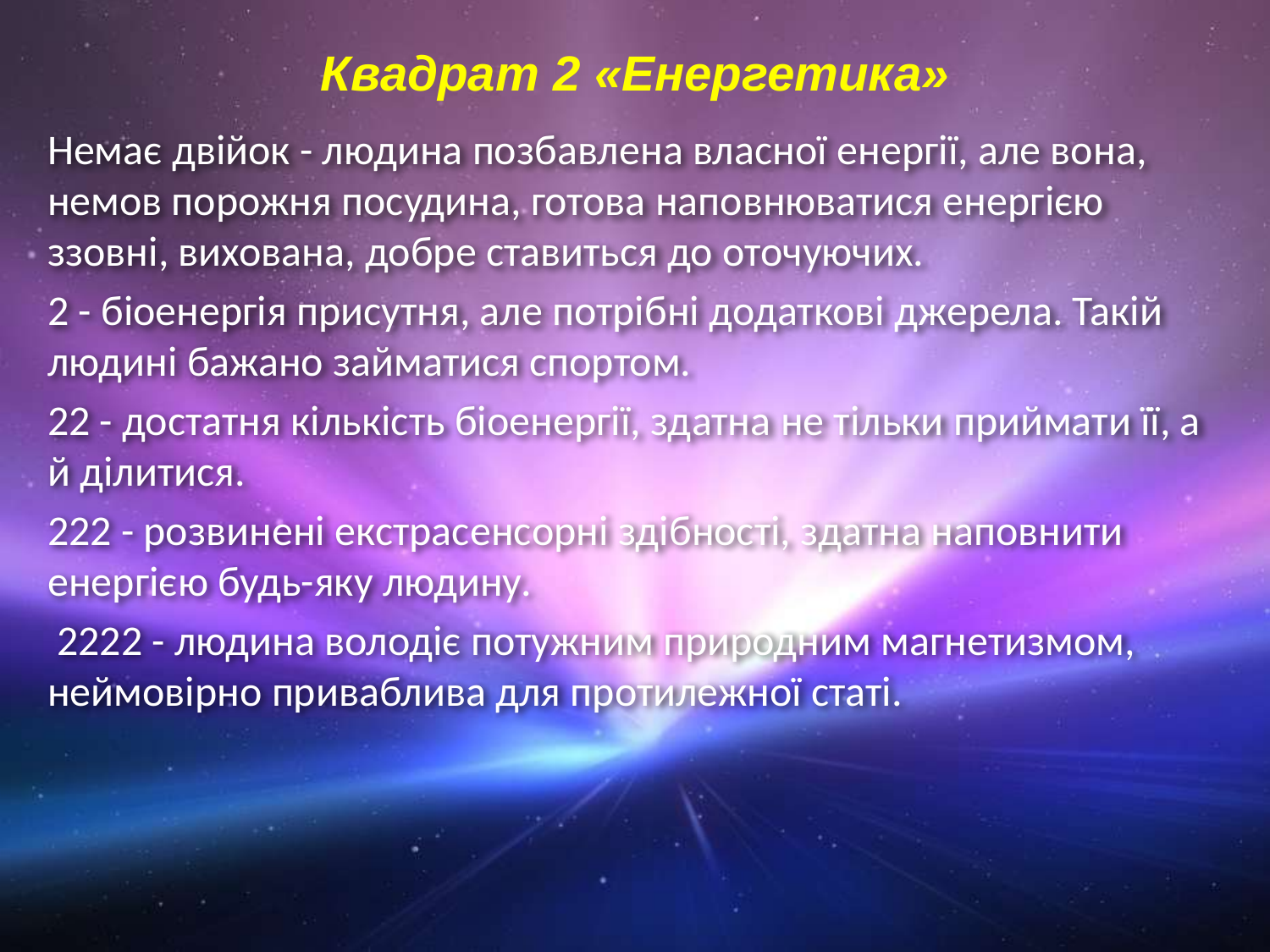

# Квадрат 2 «Енергетика»
Немає двійок - людина позбавлена ​​власної енергії, але вона, немов порожня посудина, готова наповнюватися енергією ззовні, вихована, добре ставиться до оточуючих.
2 - біоенергія присутня, але потрібні додаткові джерела. Такій людині бажано займатися спортом.
22 - достатня кількість біоенергії, здатна не тільки приймати її, а й ділитися.
222 - розвинені екстрасенсорні здібності, здатна наповнити енергією будь-яку людину.
 2222 - людина володіє потужним природним магнетизмом, неймовірно приваблива для протилежної статі.